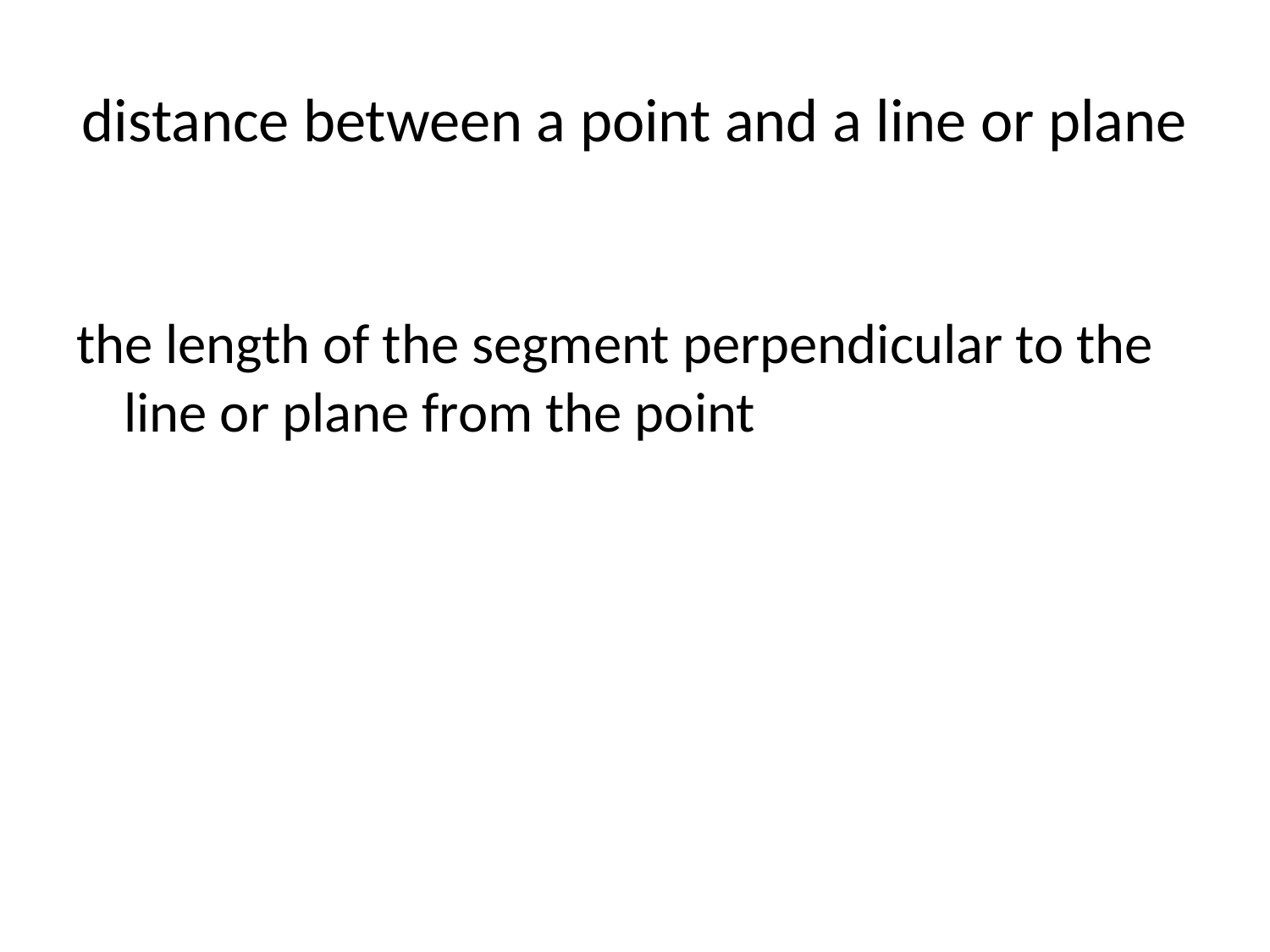

# distance between a point and a line or plane

the length of the segment perpendicular to the line or plane from the point